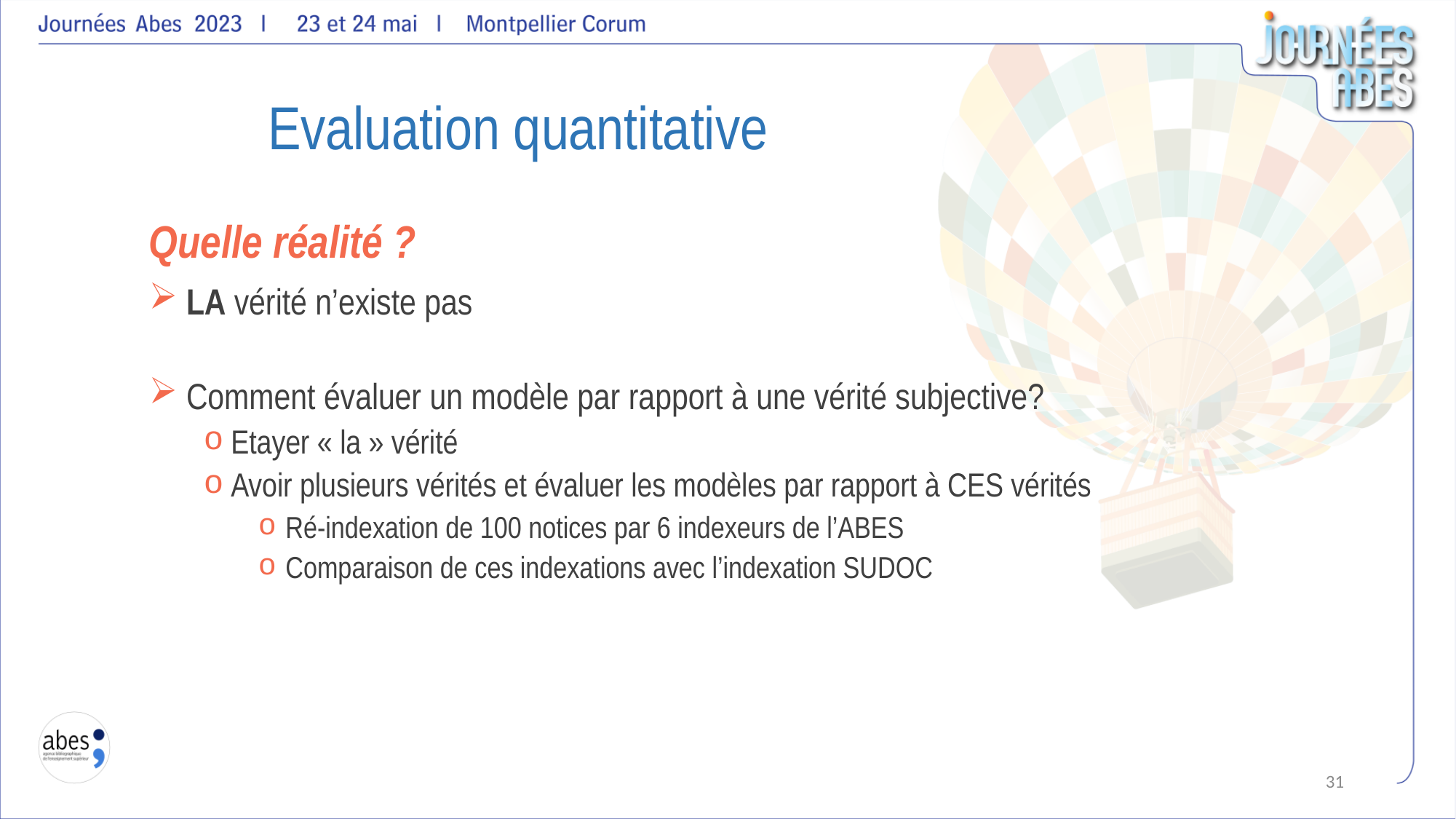

Evaluation quantitative
Quelle réalité ?
 LA vérité n’existe pas

 Comment évaluer un modèle par rapport à une vérité subjective?
Etayer « la » vérité
Avoir plusieurs vérités et évaluer les modèles par rapport à CES vérités
Ré-indexation de 100 notices par 6 indexeurs de l’ABES
Comparaison de ces indexations avec l’indexation SUDOC
31